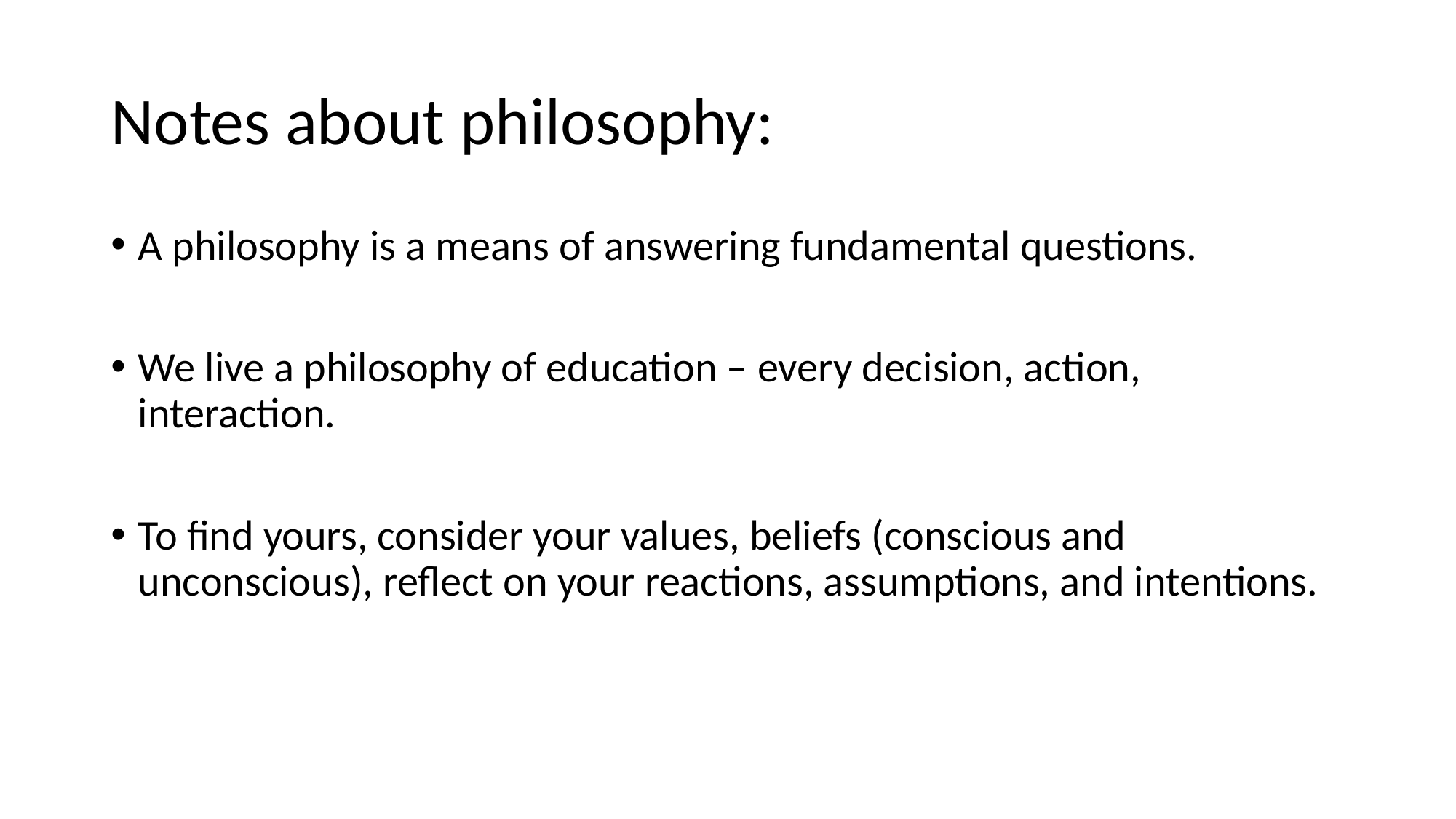

# Notes about philosophy:
A philosophy is a means of answering fundamental questions.

We live a philosophy of education – every decision, action, interaction.

To find yours, consider your values, beliefs (conscious and unconscious), reflect on your reactions, assumptions, and intentions.